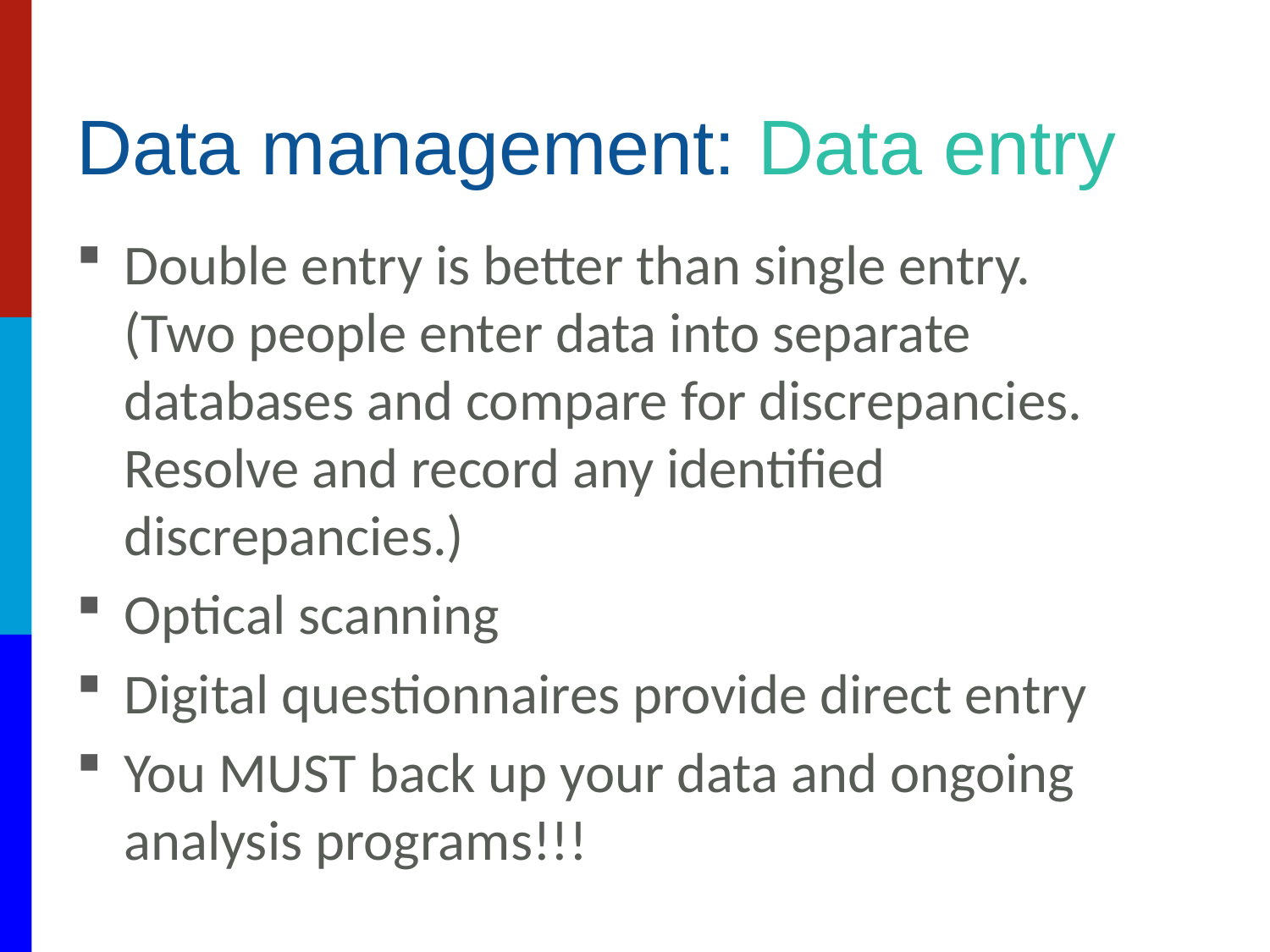

# Data management: Data entry
Double entry is better than single entry.    (Two people enter data into separate databases and compare for discrepancies.  Resolve and record any identified discrepancies.)
Optical scanning
Digital questionnaires provide direct entry
You MUST back up your data and ongoing analysis programs!!!